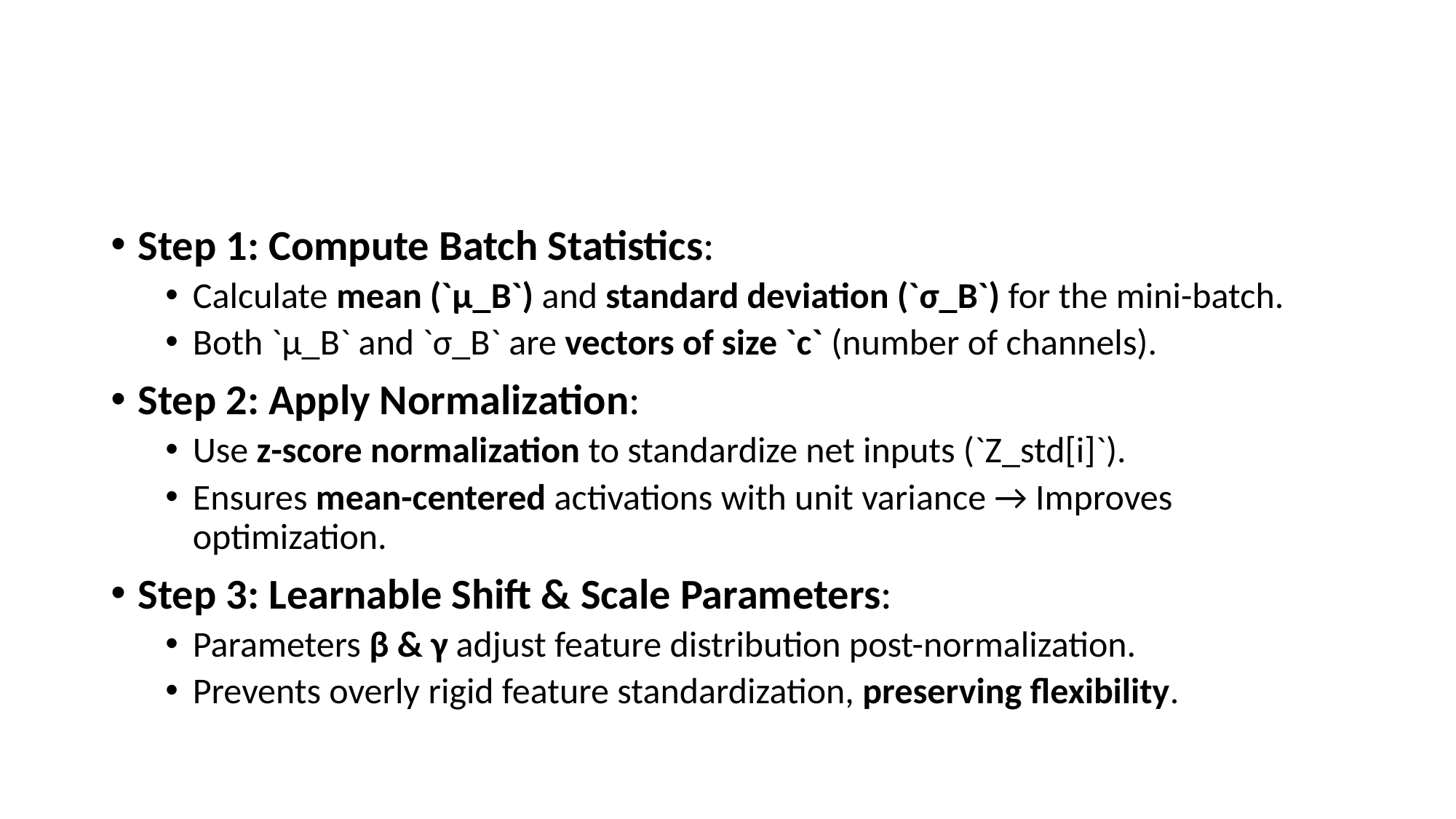

#
Step 1: Compute Batch Statistics:
Calculate mean (`μ_B`) and standard deviation (`σ_B`) for the mini-batch.
Both `μ_B` and `σ_B` are vectors of size `c` (number of channels).
Step 2: Apply Normalization:
Use z-score normalization to standardize net inputs (`Z_std[i]`).
Ensures mean-centered activations with unit variance → Improves optimization.
Step 3: Learnable Shift & Scale Parameters:
Parameters β & γ adjust feature distribution post-normalization.
Prevents overly rigid feature standardization, preserving flexibility.